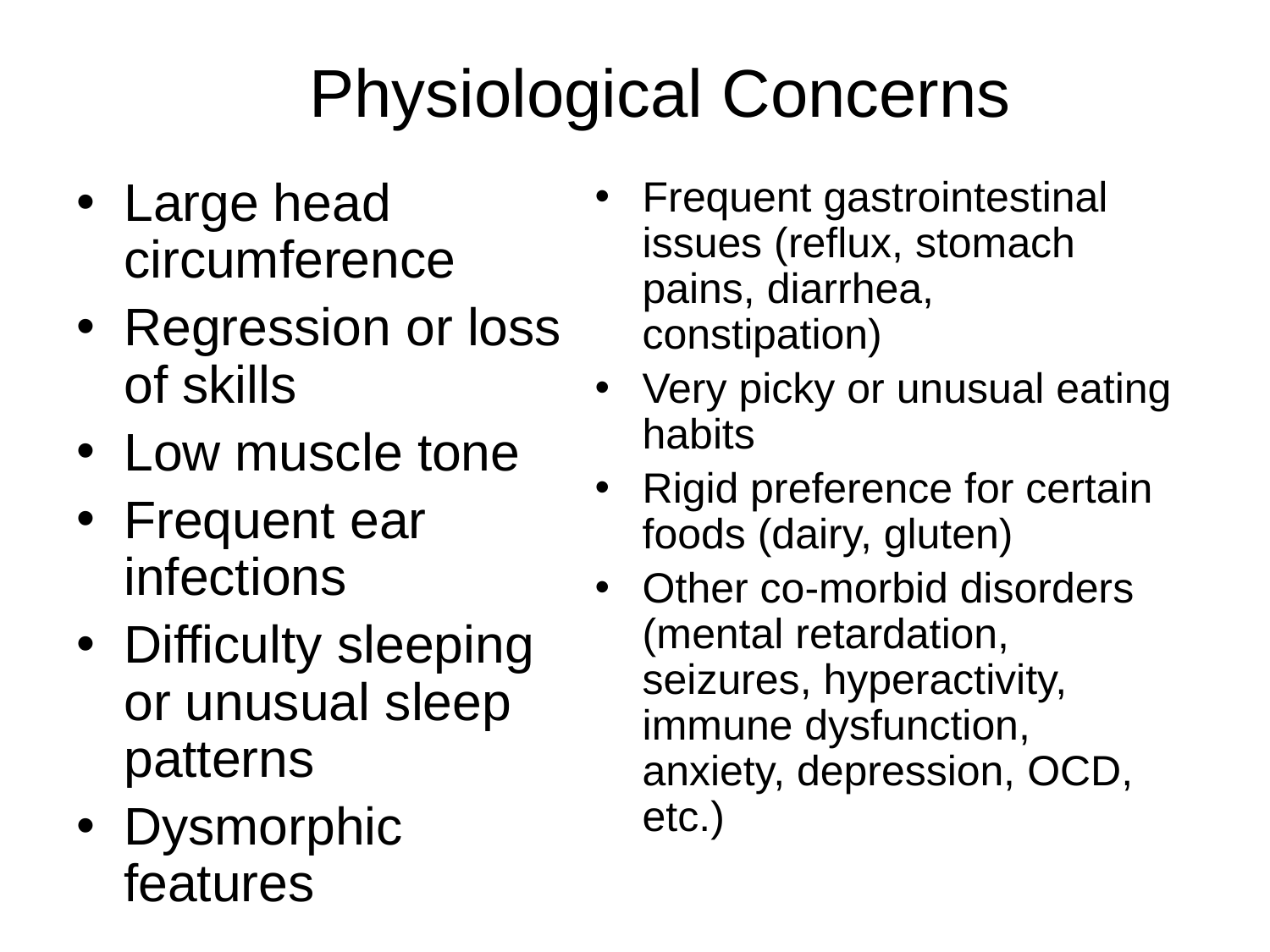

# Physiological Concerns
Large head circumference
Regression or loss of skills
Low muscle tone
Frequent ear infections
Difficulty sleeping or unusual sleep patterns
Dysmorphic features

Frequent gastrointestinal issues (reflux, stomach pains, diarrhea, constipation)
Very picky or unusual eating habits
Rigid preference for certain foods (dairy, gluten)
Other co-morbid disorders (mental retardation, seizures, hyperactivity, immune dysfunction, anxiety, depression, OCD, etc.)